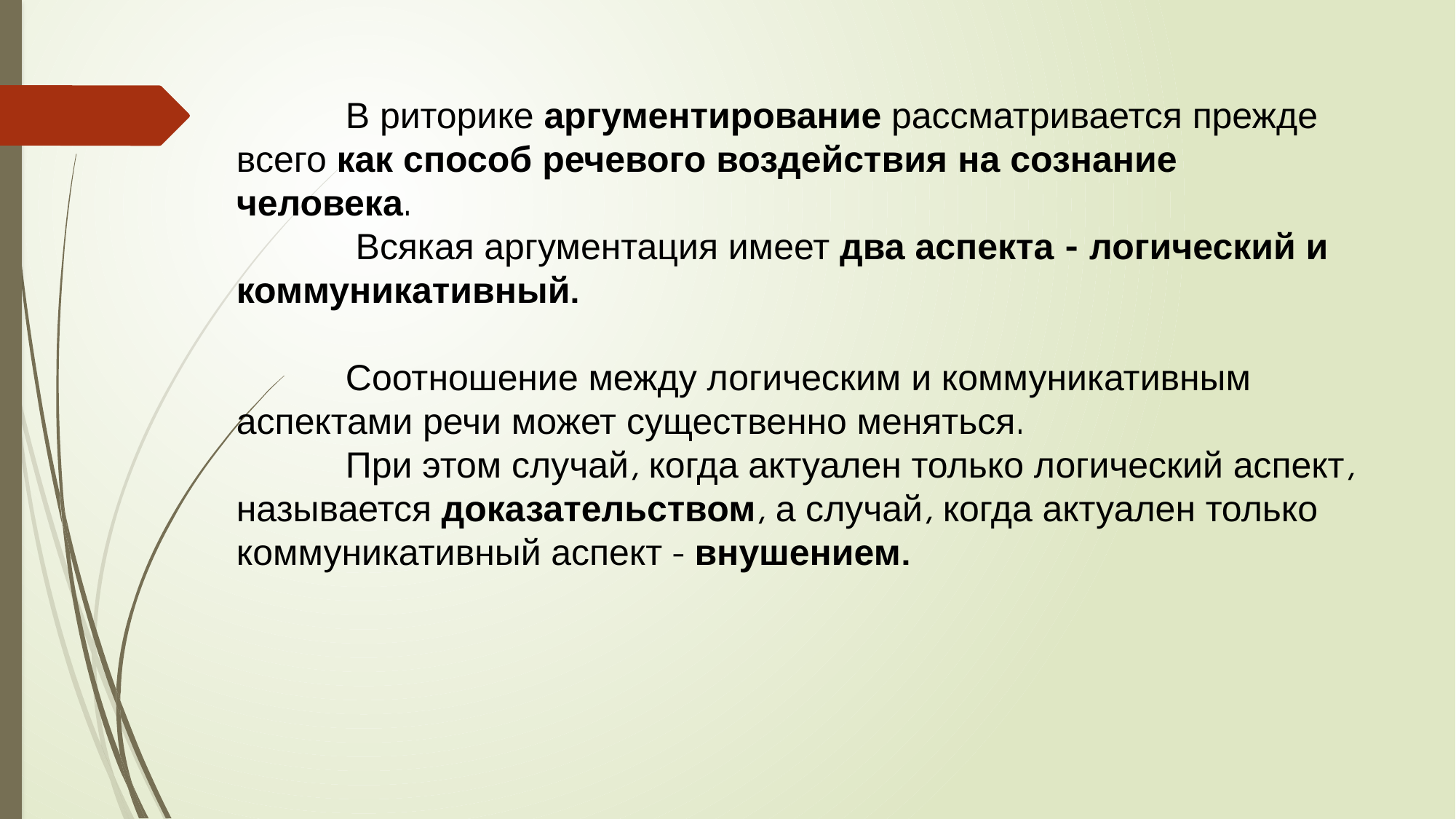

В риторике аргументирование рассматривается прежде всего как способ речевого воздействия на сознание человека.
	 Всякая аргументация имеет два аспекта - логический и коммуникативный.

	Соотношение между логическим и коммуникативным аспектами речи может существенно меняться.
	При этом случай, когда актуален только логический аспект, называется доказательством, а случай, когда актуален только коммуникативный аспект - внушением.